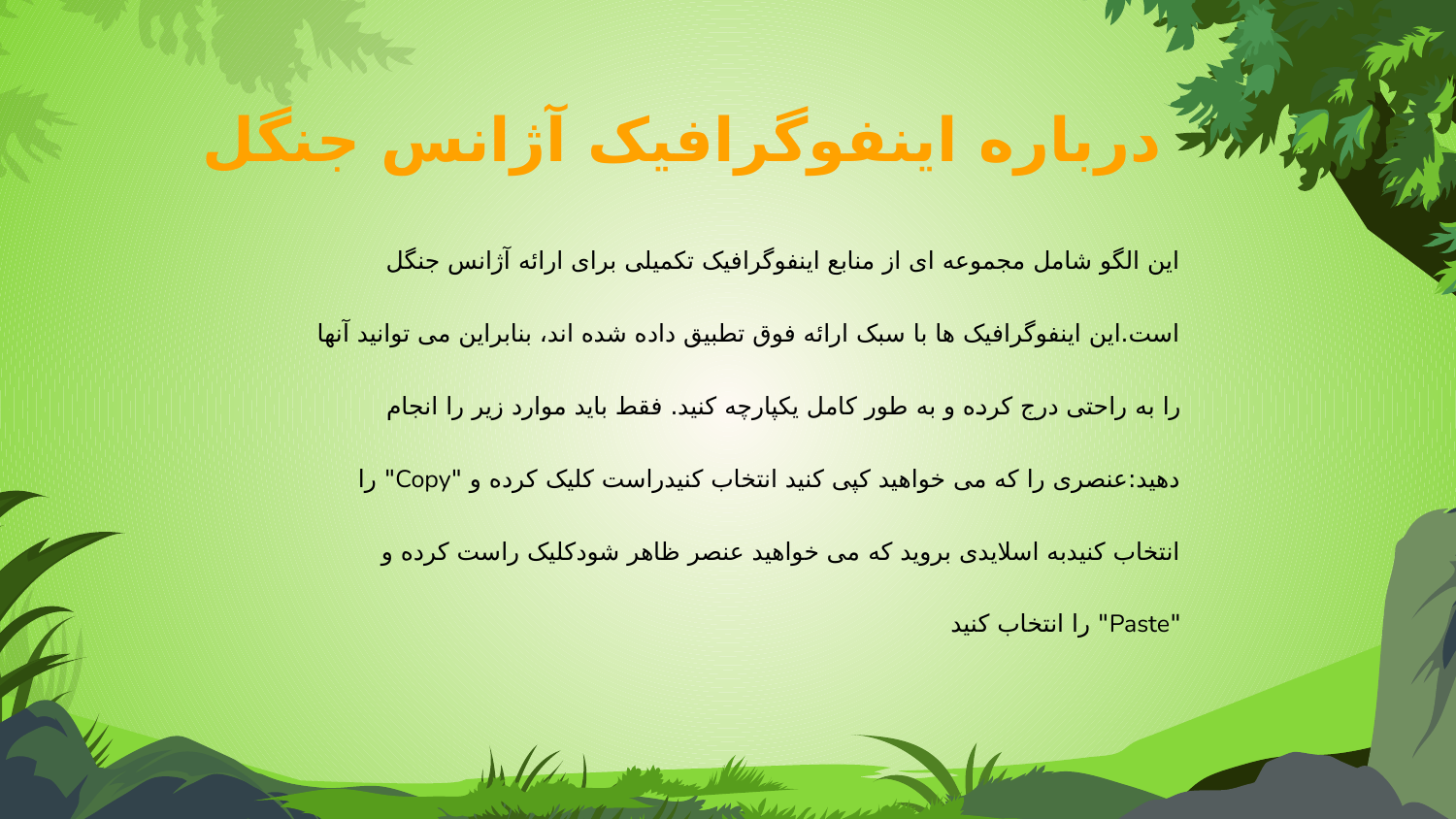

# درباره اینفوگرافیک آژانس جنگل
این الگو شامل مجموعه ای از منابع اینفوگرافیک تکمیلی برای ارائه آژانس جنگل است.این اینفوگرافیک ها با سبک ارائه فوق تطبیق داده شده اند، بنابراین می توانید آنها را به راحتی درج کرده و به طور کامل یکپارچه کنید. فقط باید موارد زیر را انجام دهید:عنصری را که می خواهید کپی کنید انتخاب کنیدراست کلیک کرده و "Copy" را انتخاب کنیدبه اسلایدی بروید که می خواهید عنصر ظاهر شودکلیک راست کرده و "Paste" را انتخاب کنید